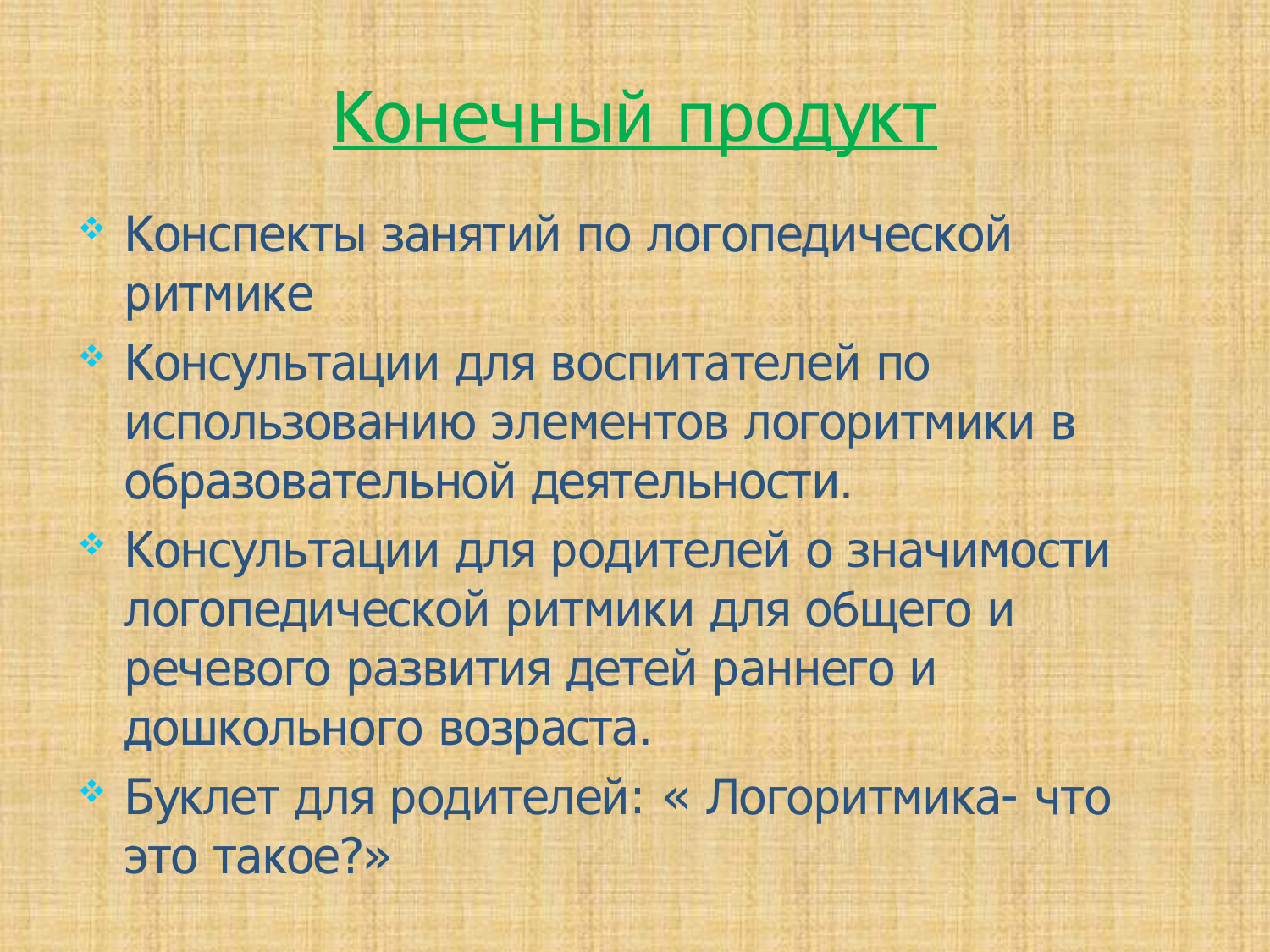

# Конечный продукт
Конспекты занятий по логопедической ритмике
Консультации для воспитателей по использованию элементов логоритмики в образовательной деятельности.
Консультации для родителей о значимости логопедической ритмики для общего и речевого развития детей раннего и дошкольного возраста.
Буклет для родителей: « Логоритмика- что это такое?»